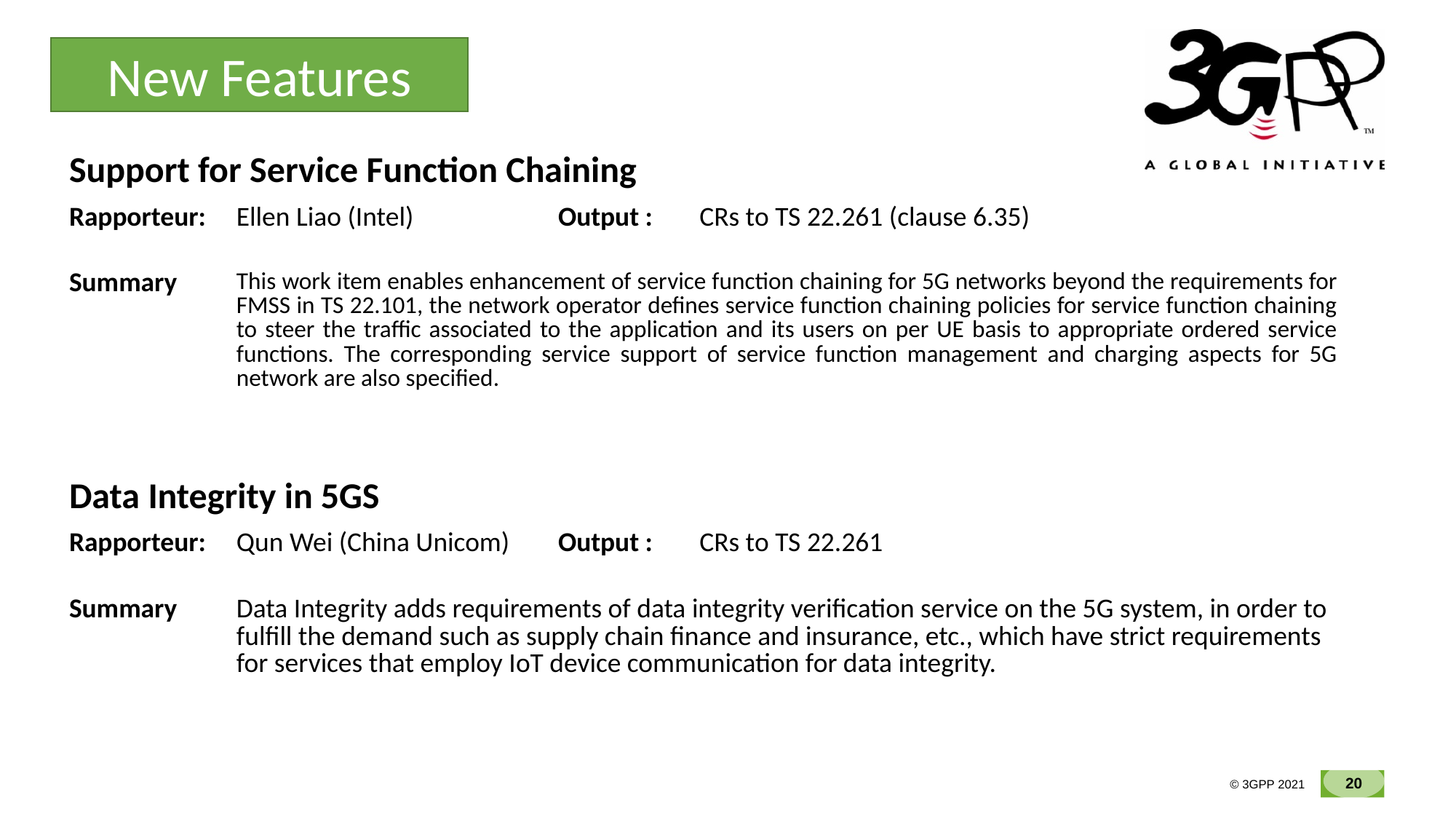

New Features
| Support for Service Function Chaining |  |  |  |
| --- | --- | --- | --- |
| Rapporteur: | Ellen Liao (Intel) | Output : | CRs to TS 22.261 (clause 6.35) |
| Summary | This work item enables enhancement of service function chaining for 5G networks beyond the requirements for FMSS in TS 22.101, the network operator defines service function chaining policies for service function chaining to steer the traffic associated to the application and its users on per UE basis to appropriate ordered service functions. The corresponding service support of service function management and charging aspects for 5G network are also specified. |  |  |
| Data Integrity in 5GS |  |  |  |
| --- | --- | --- | --- |
| Rapporteur: | Qun Wei (China Unicom) | Output : | CRs to TS 22.261 |
| Summary | Data Integrity adds requirements of data integrity verification service on the 5G system, in order to fulfill the demand such as supply chain finance and insurance, etc., which have strict requirements for services that employ IoT device communication for data integrity. |  |  |